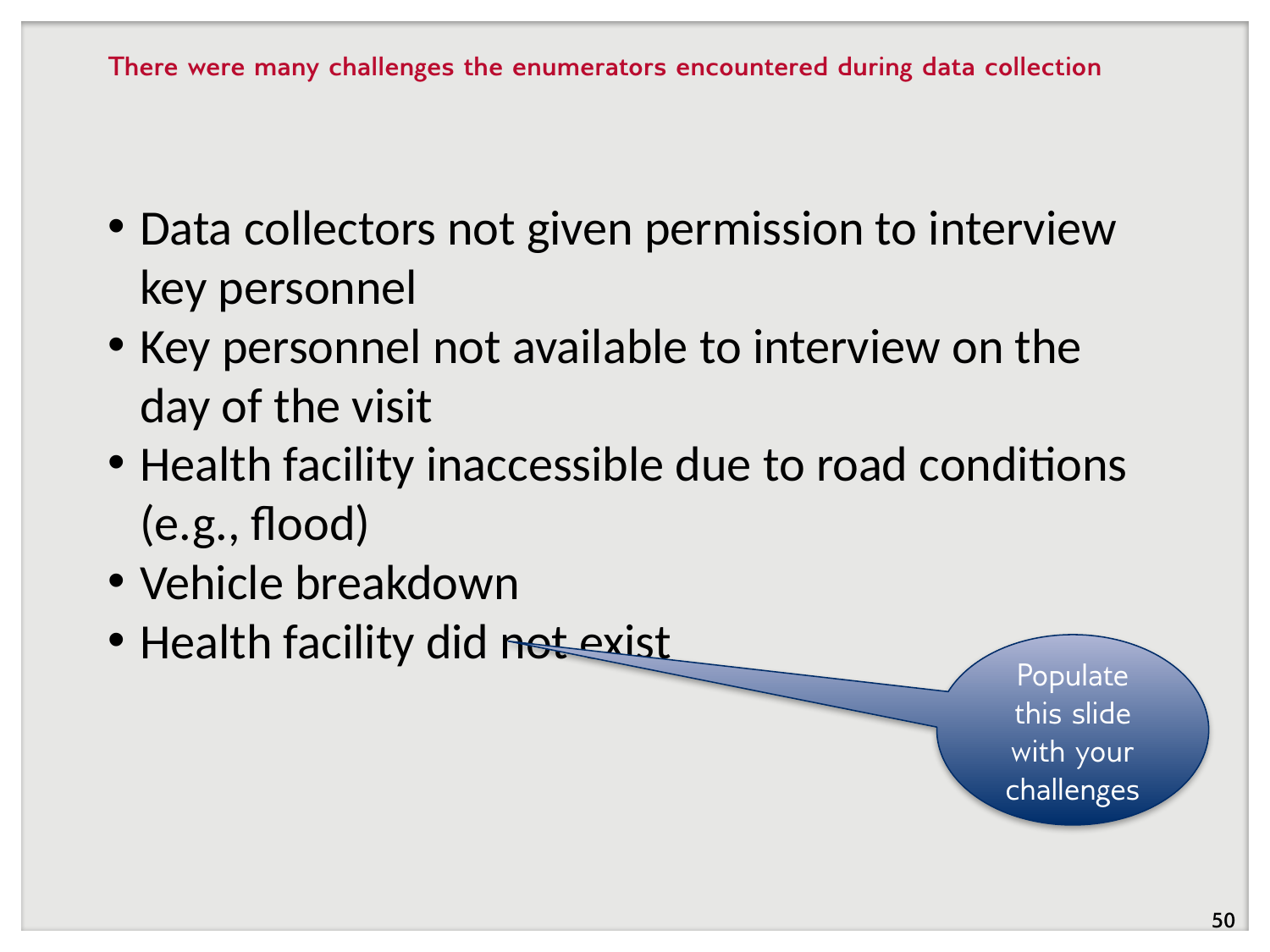

# There were many challenges the enumerators encountered during data collection
Data collectors not given permission to interview key personnel
Key personnel not available to interview on the day of the visit
Health facility inaccessible due to road conditions (e.g., flood)
Vehicle breakdown
Health facility did not exist
Populate this slide with your challenges
50